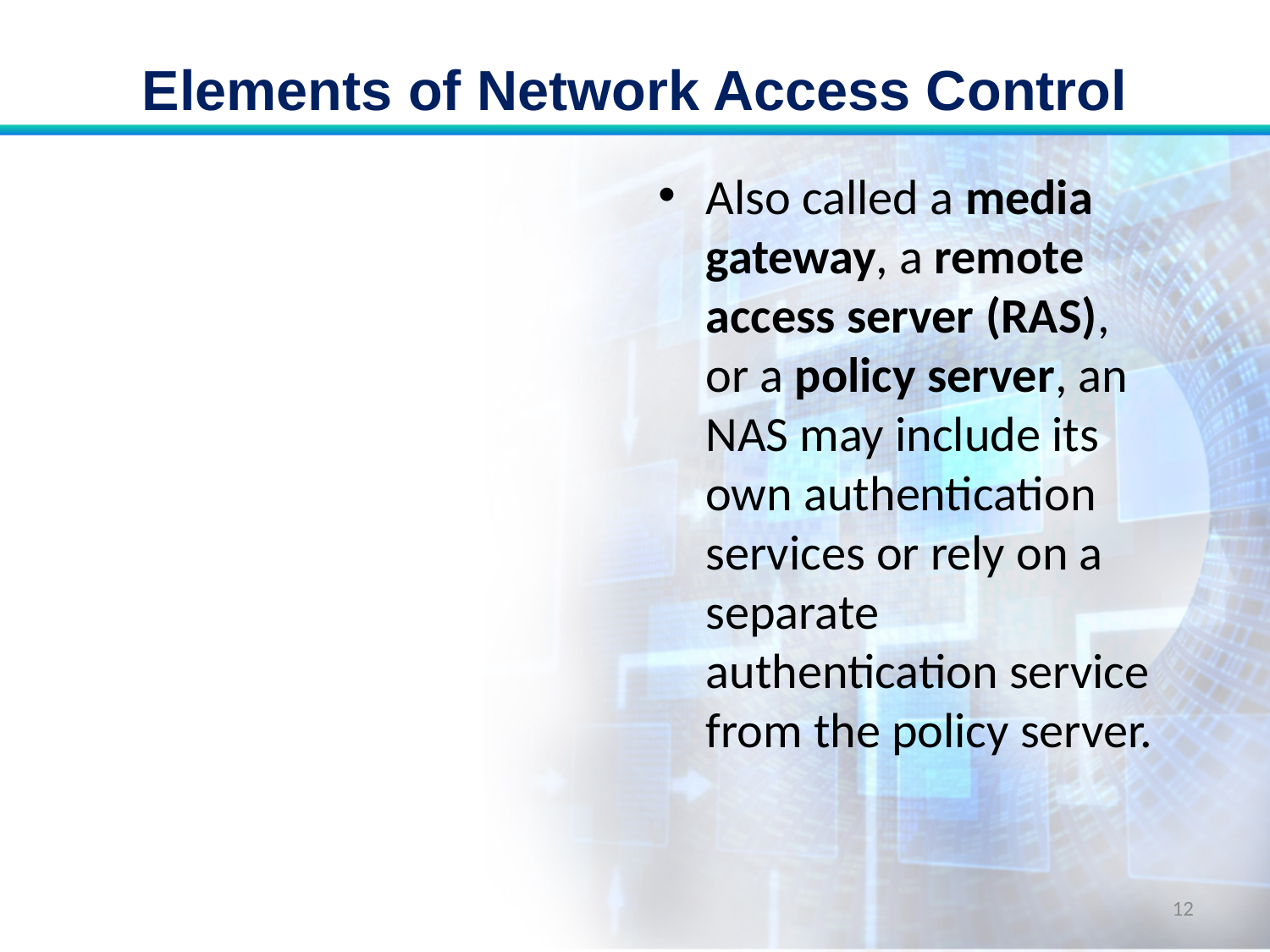

# Elements of Network Access Control
Also called a media gateway, a remote access server (RAS), or a policy server, an NAS may include its own authentication services or rely on a separate authentication service from the policy server.
12